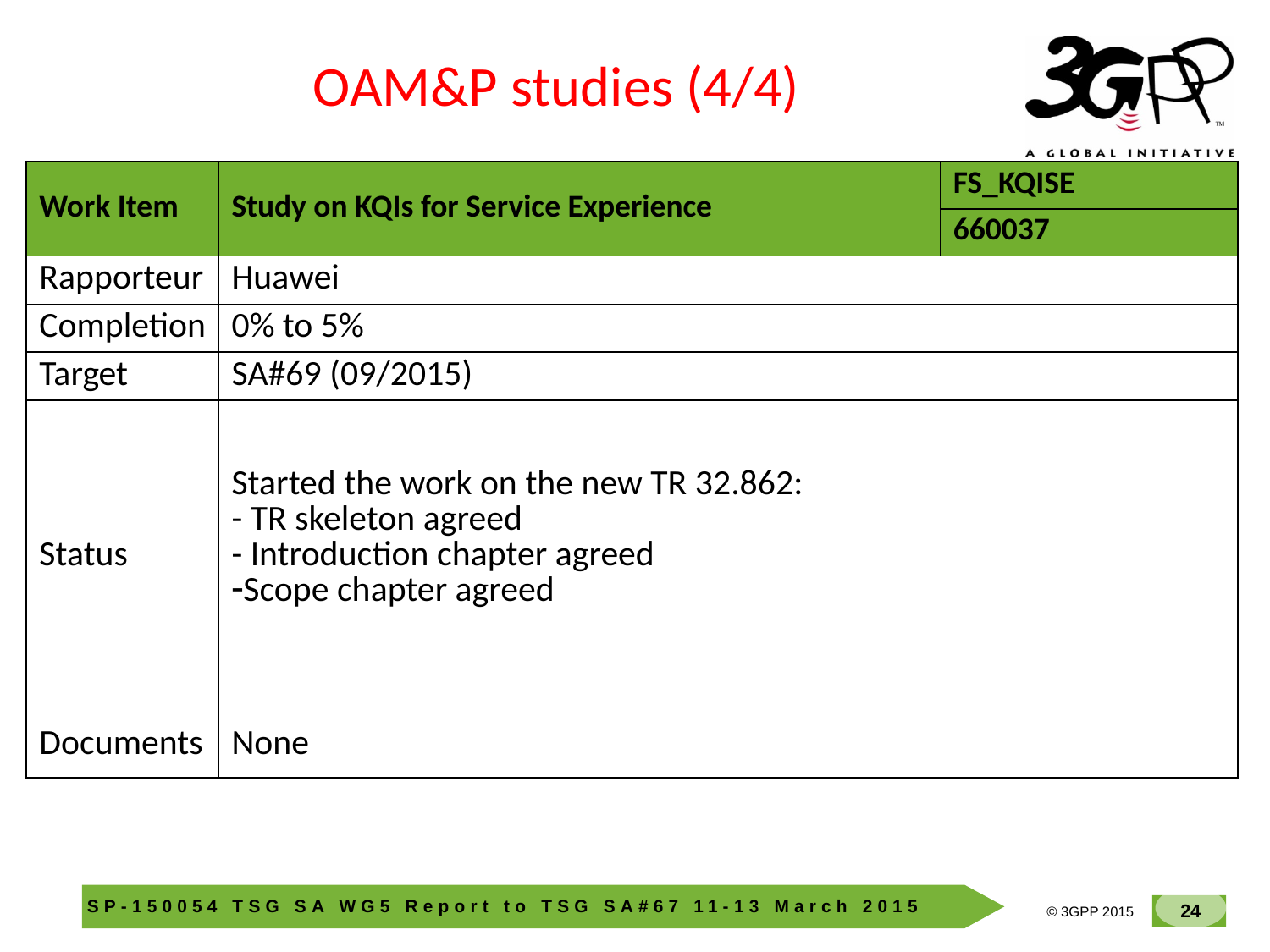

OAM&P studies (4/4)
| Work Item | Study on KQIs for Service Experience | FS\_KQISE |
| --- | --- | --- |
|  |  | 660037 |
| Rapporteur | Huawei |  |
| Completion | 0% to 5% |  |
| Target | SA#69 (09/2015) |  |
| Status | Started the work on the new TR 32.862: - TR skeleton agreed - Introduction chapter agreed Scope chapter agreed |  |
| Documents | None |  |